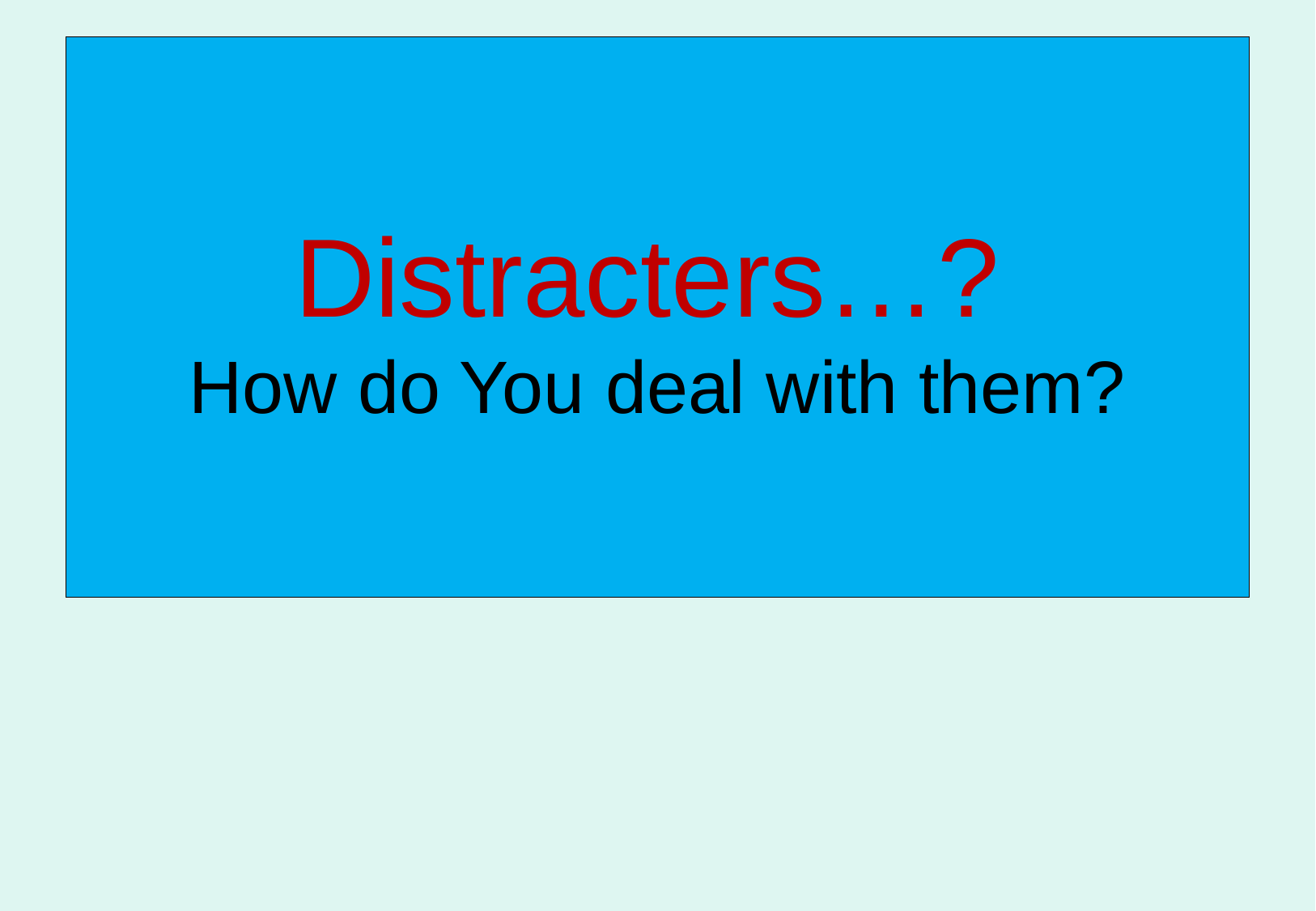

# Distracters…? How do You deal with them?